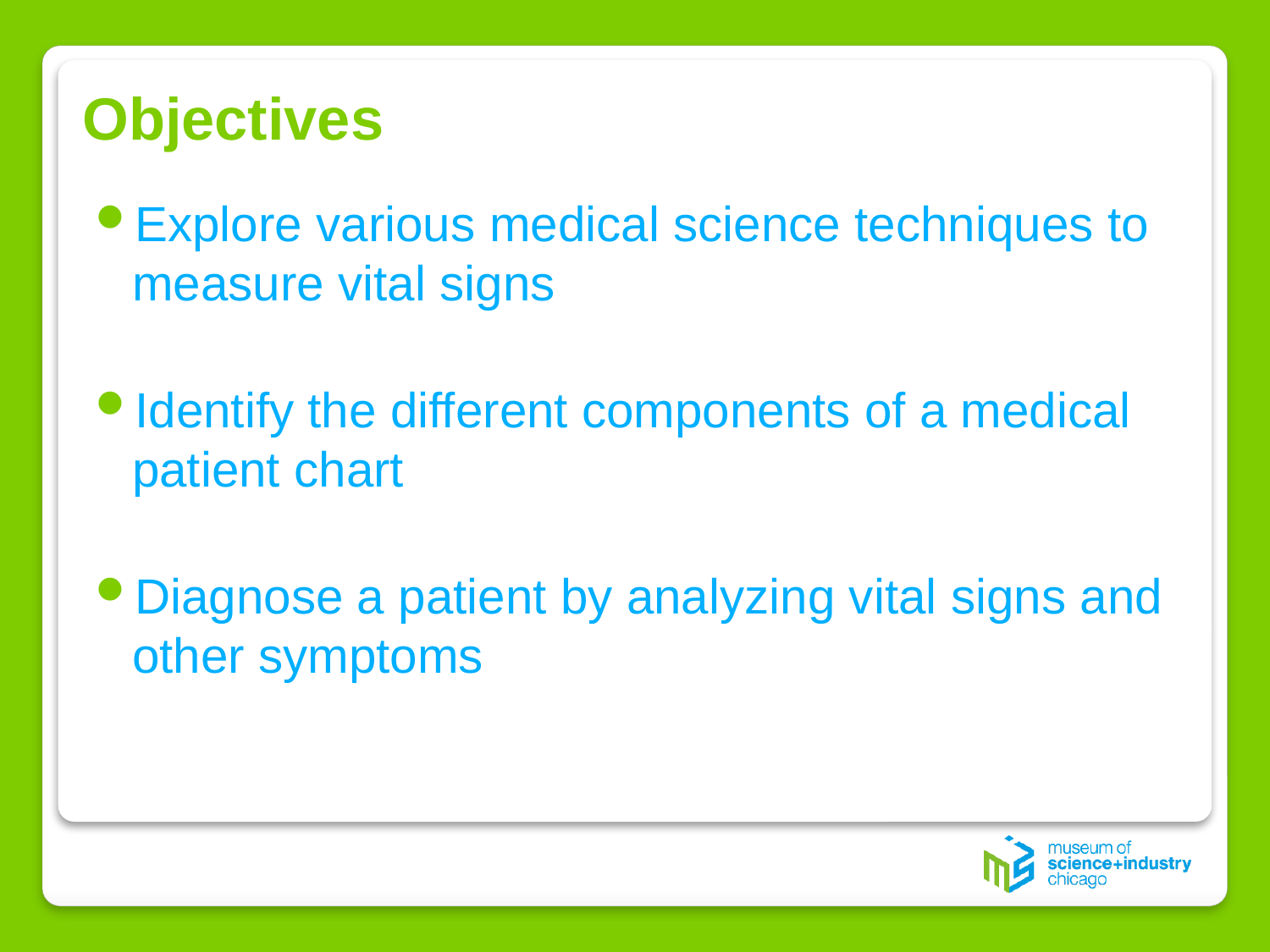

# Objectives
Explore various medical science techniques to measure vital signs

Identify the different components of a medical patient chart

Diagnose a patient by analyzing vital signs and other symptoms